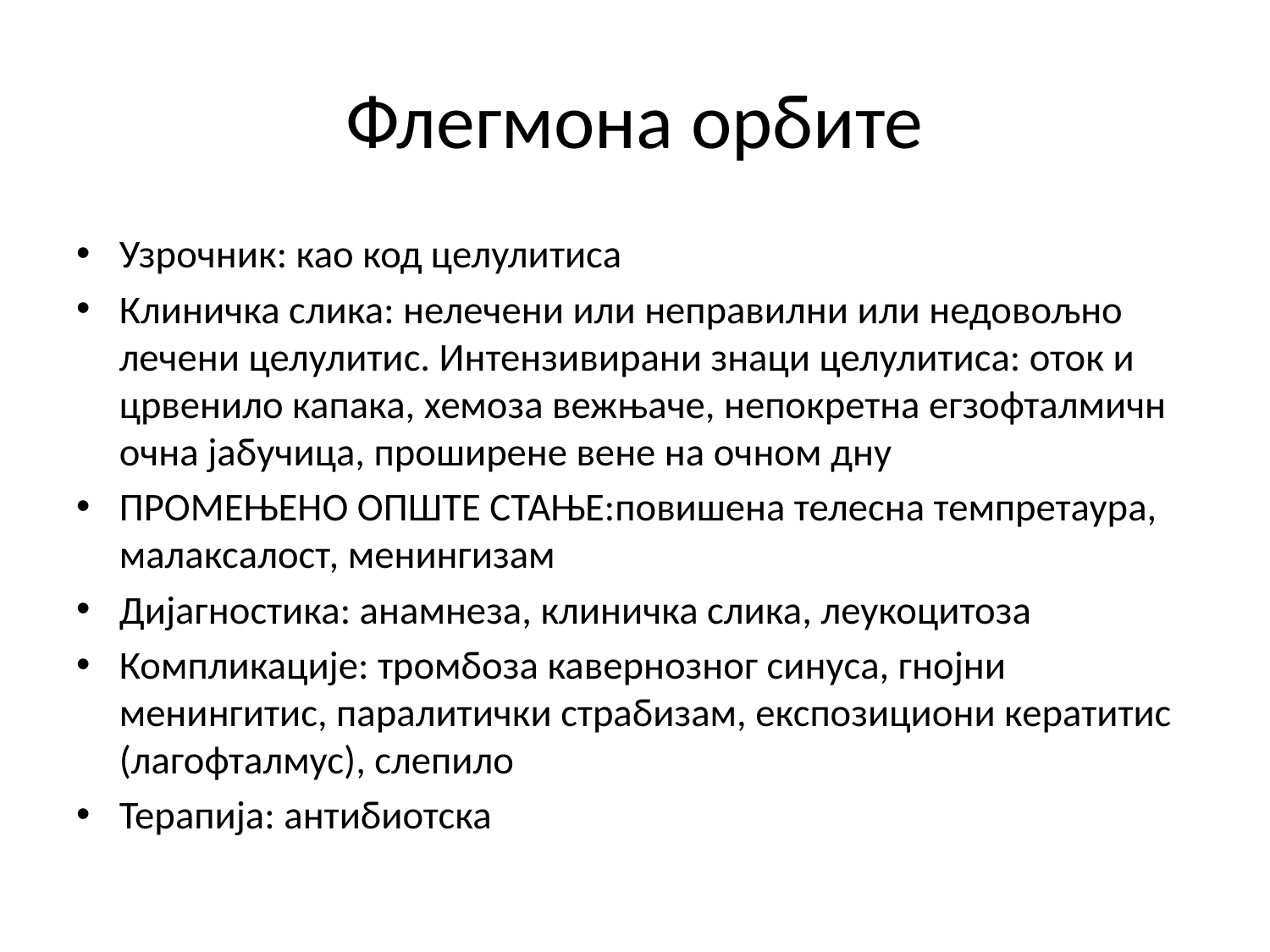

# Флегмона орбите
Узрочник: као код целулитиса
Клиничка слика: нелечени или неправилни или недовољно лечени целулитис. Интензивирани знаци целулитиса: оток и црвенило капака, хемоза вежњаче, непокретна егзофталмичн очна јабучица, проширене вене на очном дну
ПРОМЕЊЕНО ОПШТЕ СТАЊЕ:повишена телесна темпретаура, малаксалост, менингизам
Дијагностика: анамнеза, клиничка слика, леукоцитоза
Компликације: тромбоза кавернозног синуса, гнојни менингитис, паралитички страбизам, експозициони кератитис (лагофталмус), слепило
Терапија: антибиотска